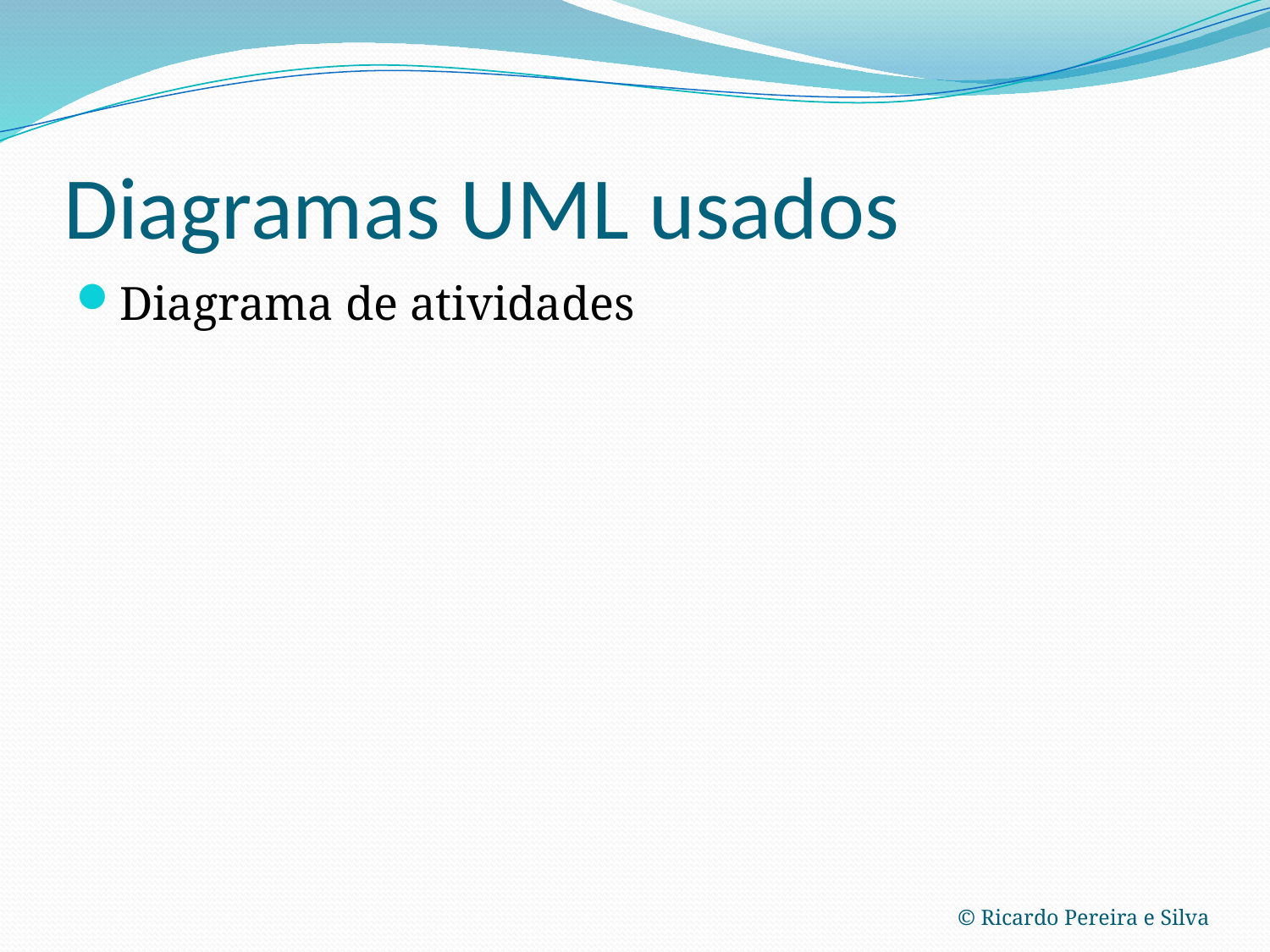

# Diagramas UML usados
Diagrama de atividades
© Ricardo Pereira e Silva